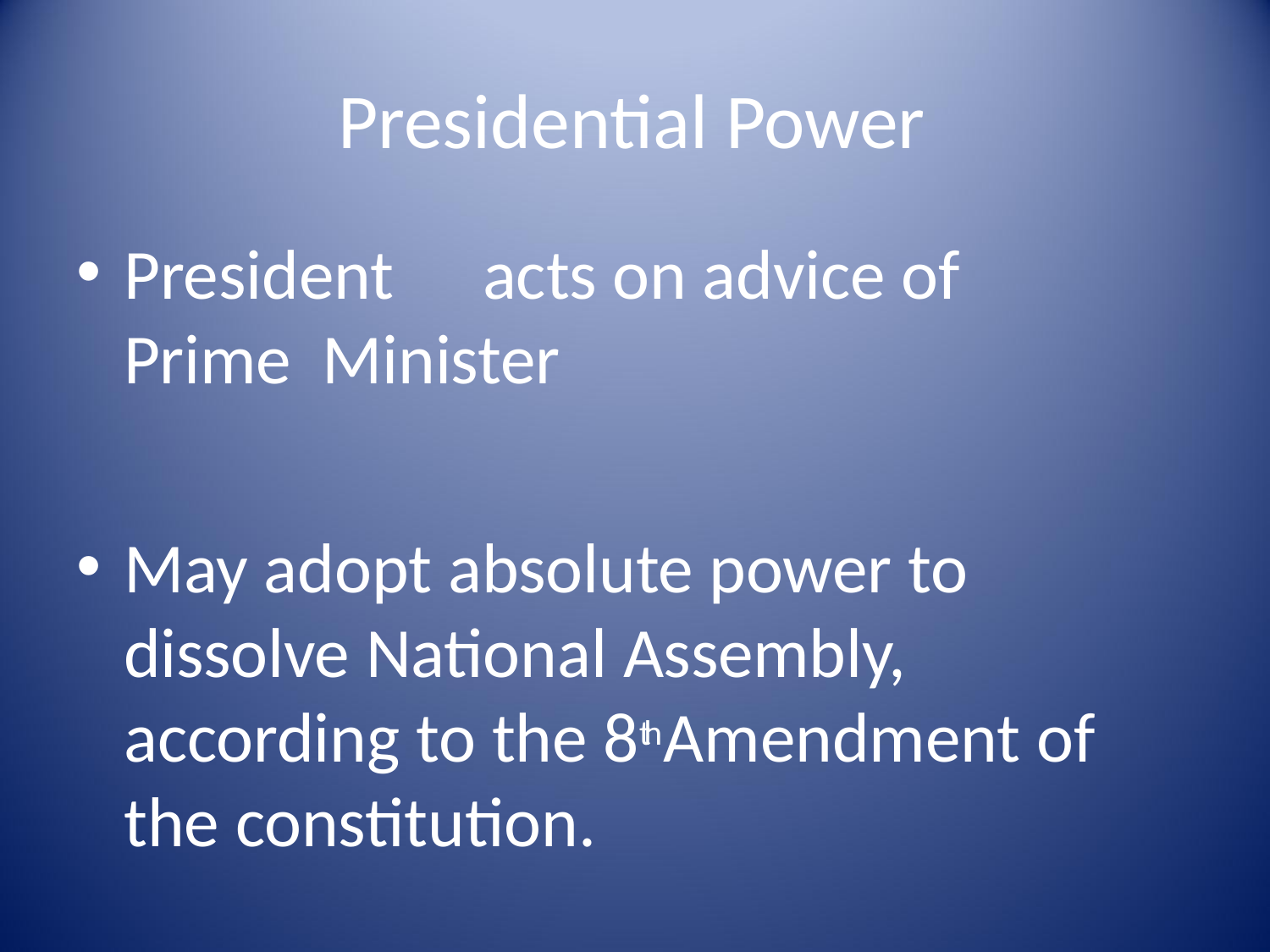

# Presidential Power
President	acts on advice of Prime  Minister

May adopt absolute power to  dissolve National Assembly,  according to the 8th Amendment of  the constitution.